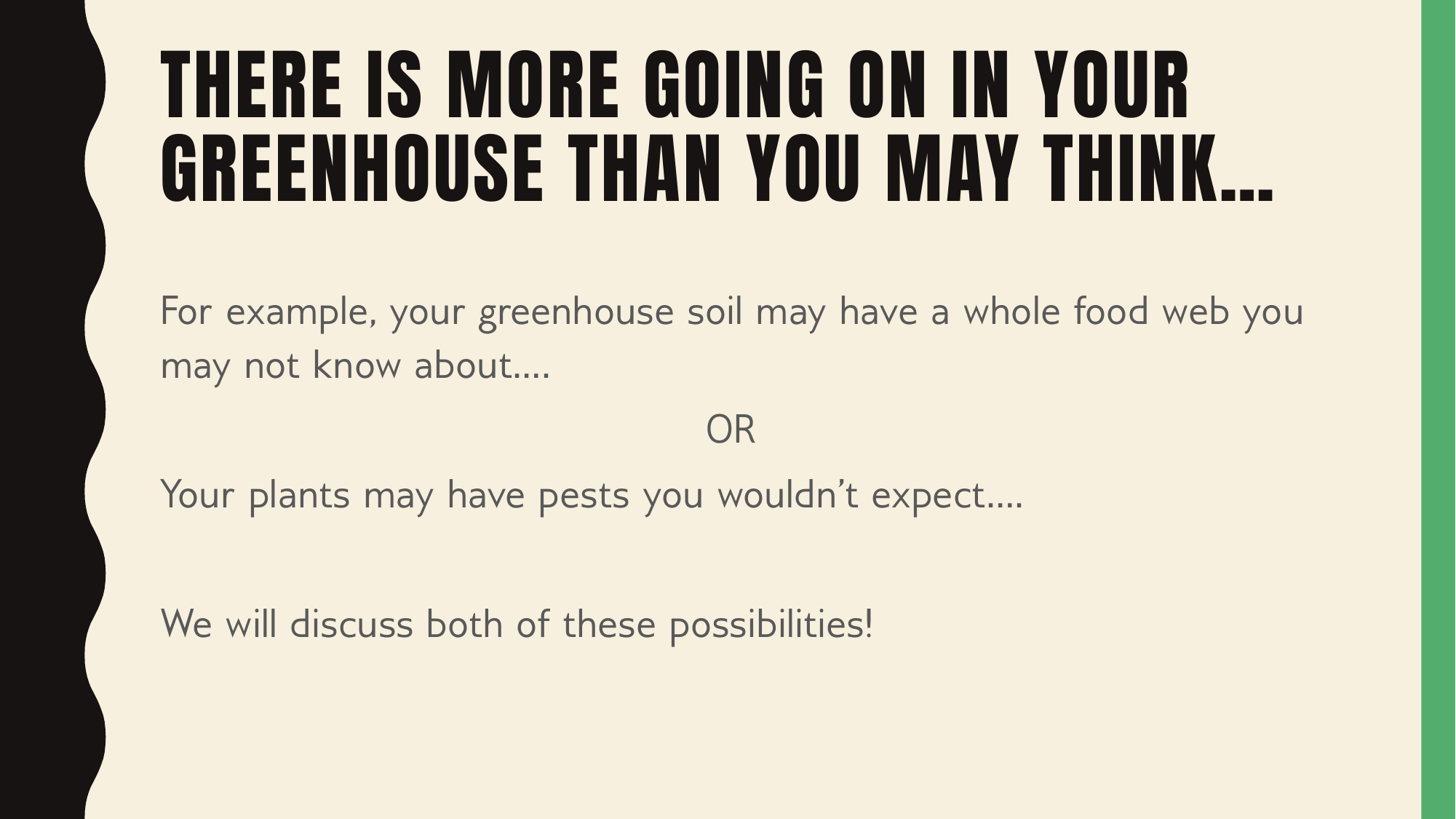

# There is more going on in your greenhouse than you may think…
For example, your greenhouse soil may have a whole food web you may not know about….
					OR
Your plants may have pests you wouldn’t expect….

We will discuss both of these possibilities!